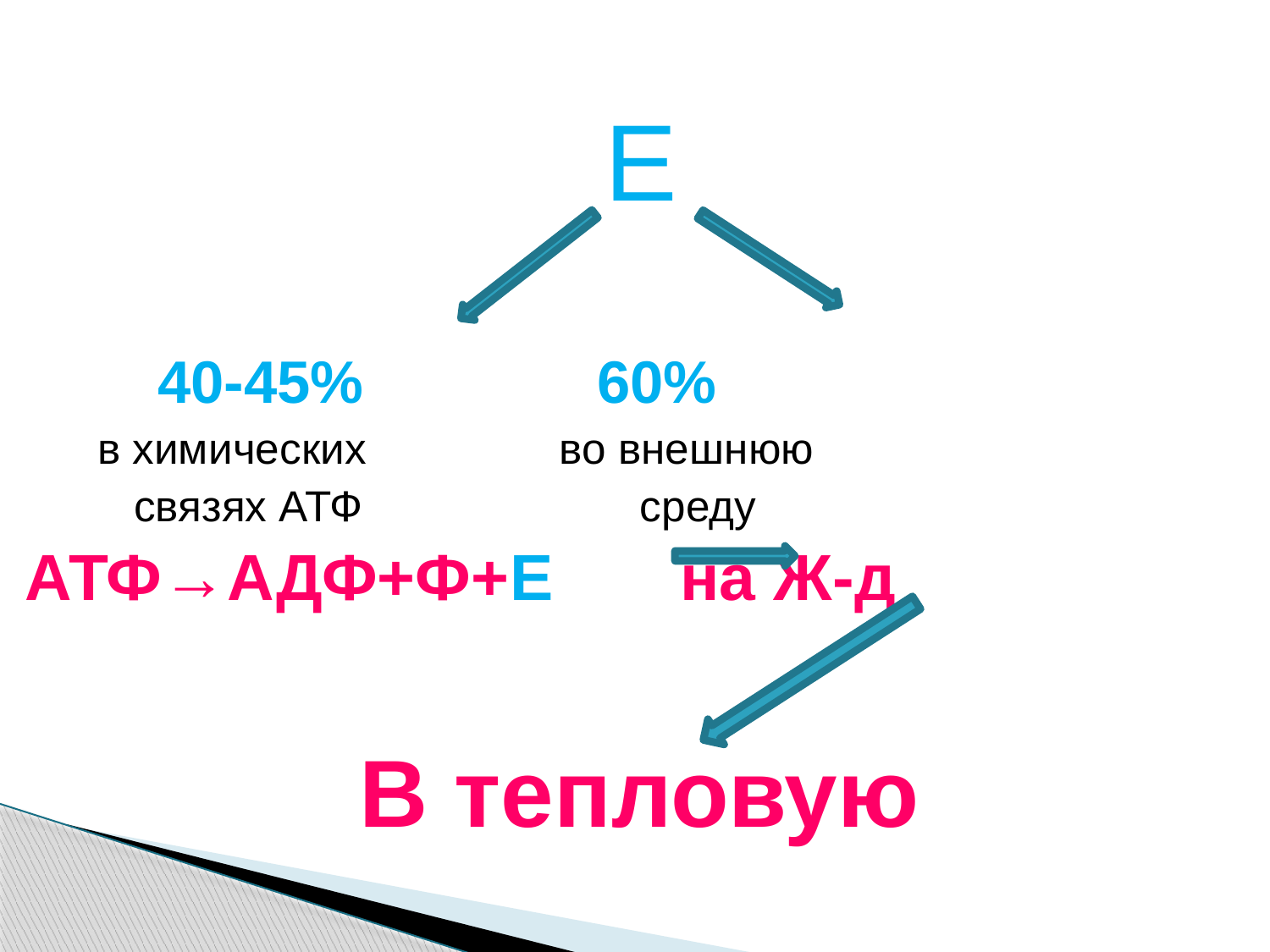

Е

           40-45%              60%
      в химических                во внешнюю
         связях АТФ                       среду
АТФ→АДФ+Ф+Е       на Ж-д

В тепловую